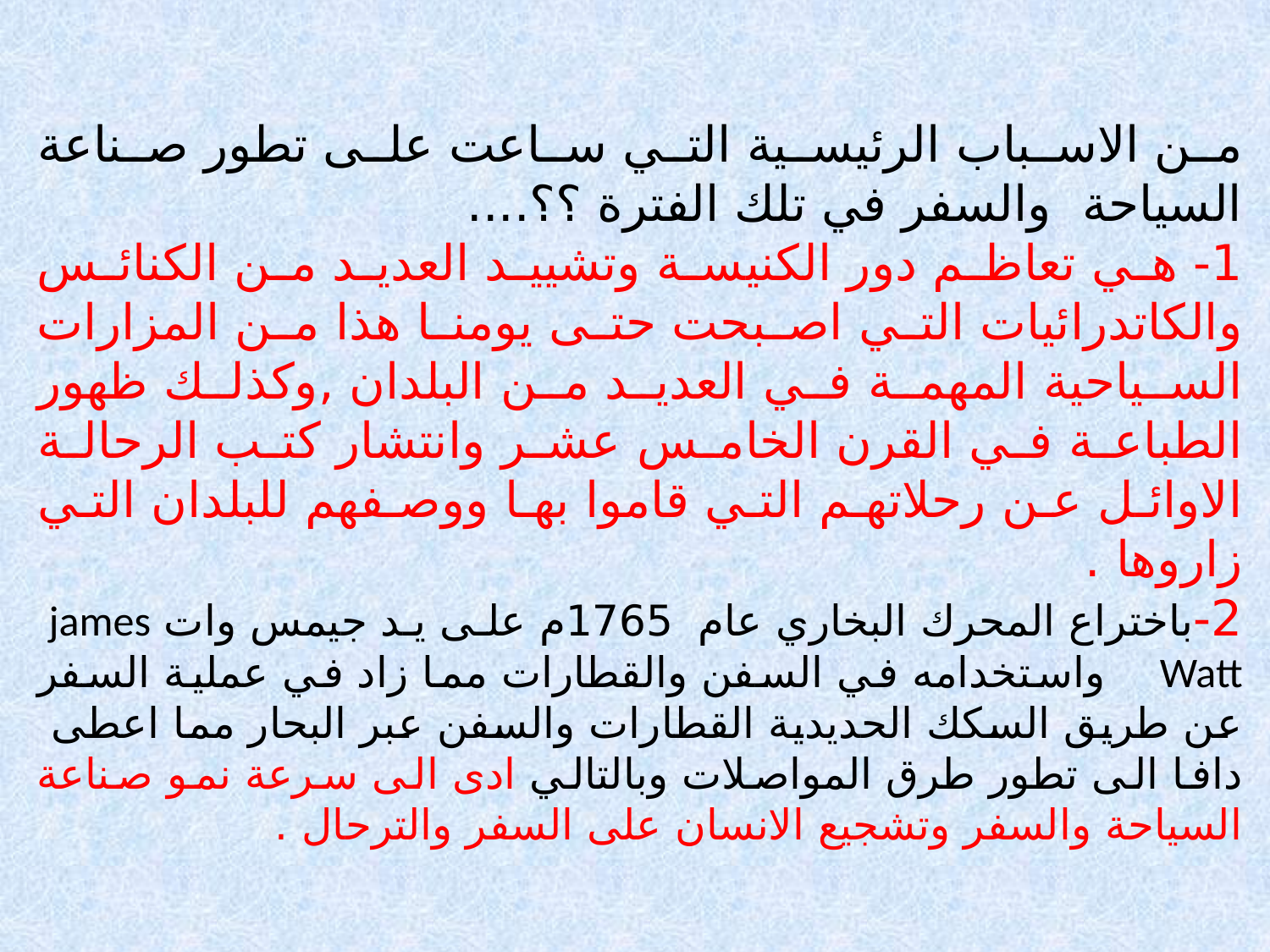

من الاسباب الرئيسية التي ساعت على تطور صناعة السياحة  والسفر في تلك الفترة ؟؟....
1- هي تعاظم دور الكنيسة وتشييد العديد من الكنائس والكاتدرائيات التي اصبحت حتى يومنا هذا من المزارات السياحية المهمة في العديد من البلدان ,وكذلك ظهور الطباعة في القرن الخامس عشر وانتشار كتب الرحالة الاوائل عن رحلاتهم التي قاموا بها ووصفهم للبلدان التي زاروها .
2-باختراع المحرك البخاري عام 1765م على يد جيمس وات james Watt    واستخدامه في السفن والقطارات مما زاد في عملية السفر عن طريق السكك الحديدية القطارات والسفن عبر البحار مما اعطى  دافا الى تطور طرق المواصلات وبالتالي ادى الى سرعة نمو صناعة السياحة والسفر وتشجيع الانسان على السفر والترحال .